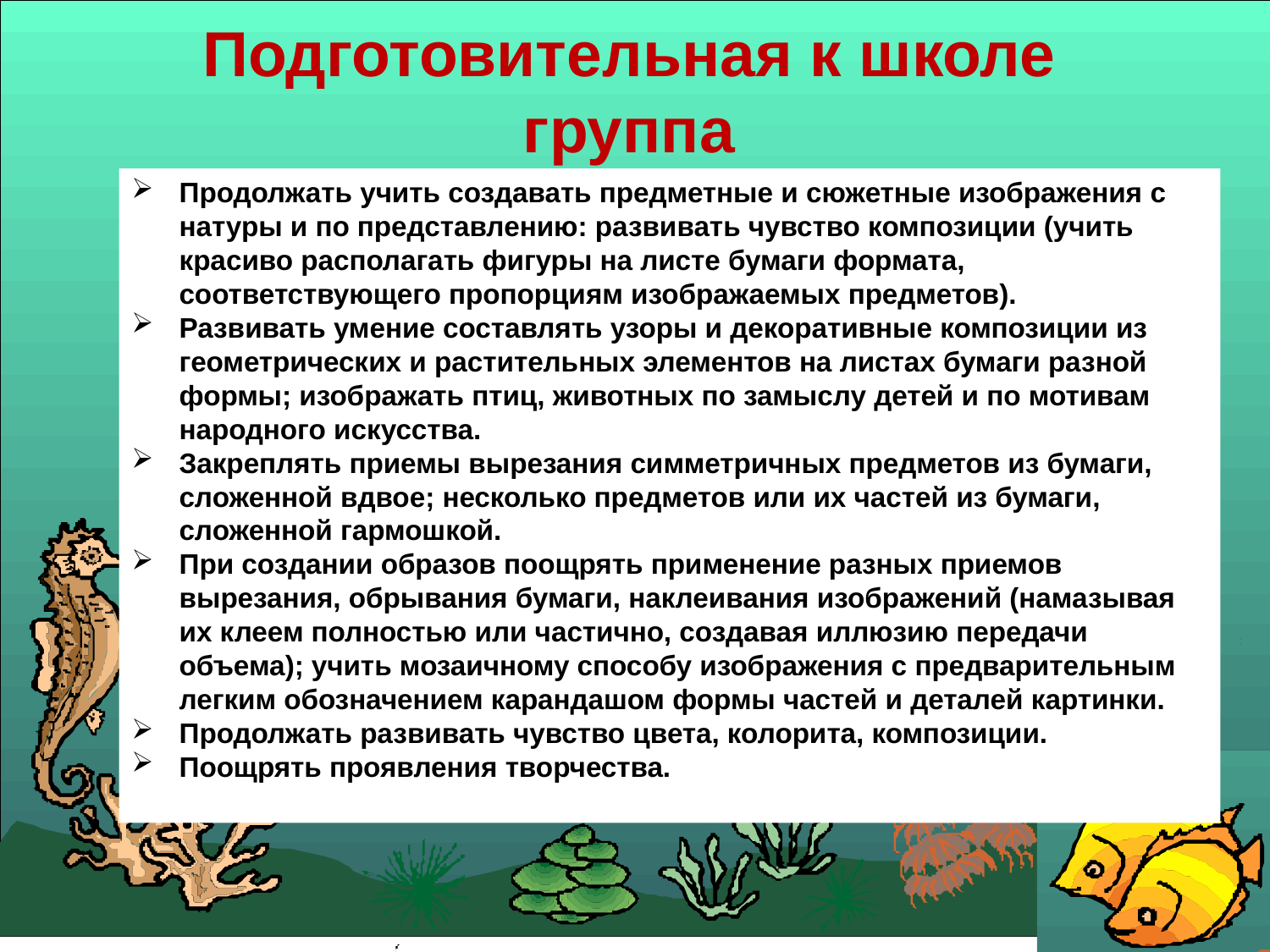

# Подготовительная к школе группа
Продолжать учить создавать предметные и сюжетные изображения с натуры и по представлению: развивать чувство композиции (учить красиво располагать фигуры на листе бумаги формата, соответствующего пропорциям изображаемых предметов).
Развивать умение составлять узоры и декоративные композиции из геометрических и растительных элементов на листах бумаги разной  формы; изображать птиц, животных по замыслу детей и по мотивам народного искусства.
Закреплять приемы вырезания симметричных предметов из бумаги, сложенной вдвое; несколько предметов или их частей из бумаги, сложенной гармошкой.
При создании образов поощрять применение разных приемов вырезания, обрывания бумаги, наклеивания изображений (намазывая их клеем полностью или частично, создавая иллюзию передачи объема); учить мозаичному способу изображения с предварительным легким обозначением карандашом формы частей и деталей картинки.
Продолжать развивать чувство цвета, колорита, композиции.
Поощрять проявления творчества.